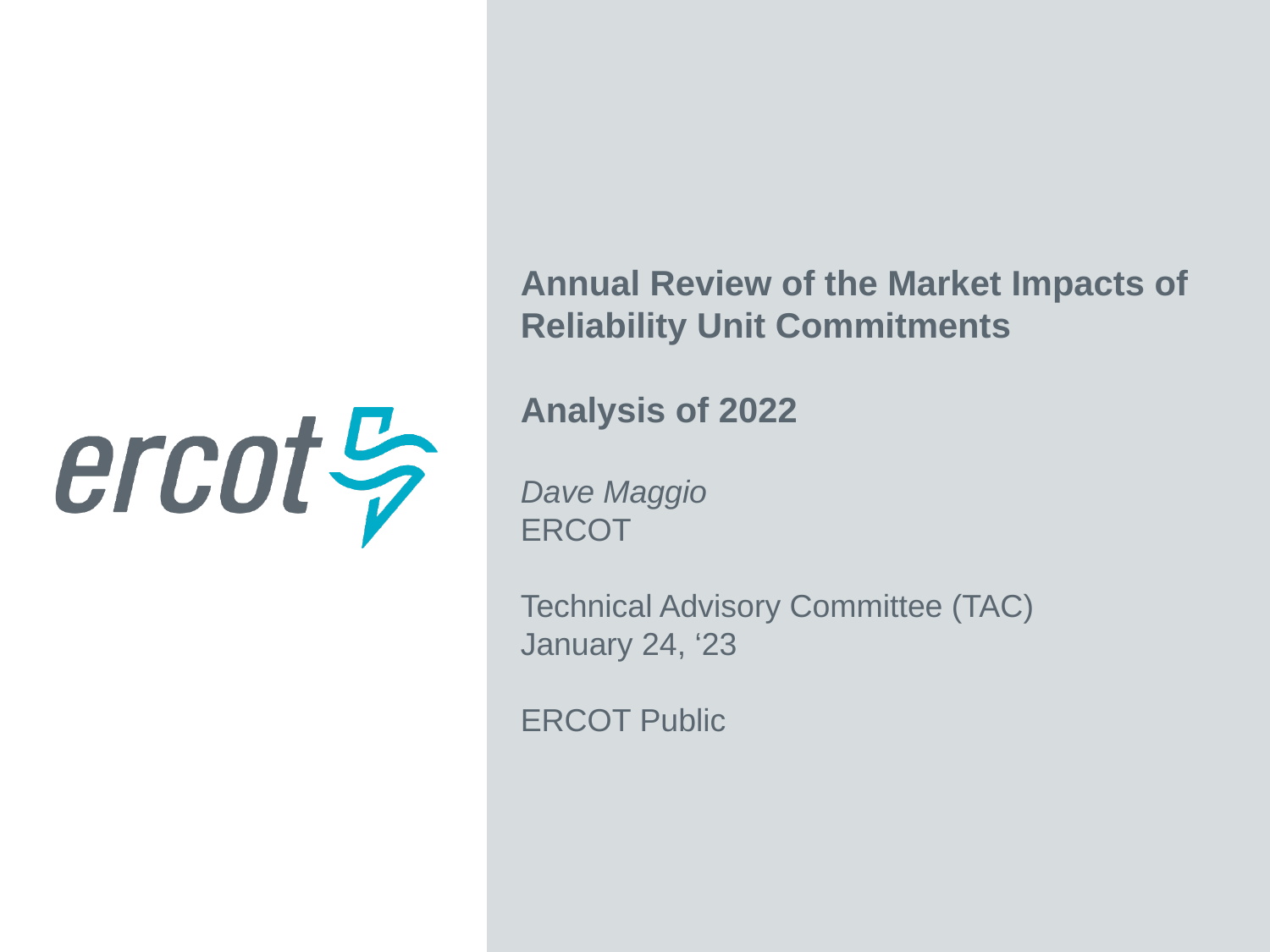

Annual Review of the Market Impacts of Reliability Unit Commitments

Analysis of 2022

Dave Maggio
ERCOT

Technical Advisory Committee (TAC)
January 24, ‘23

ERCOT Public